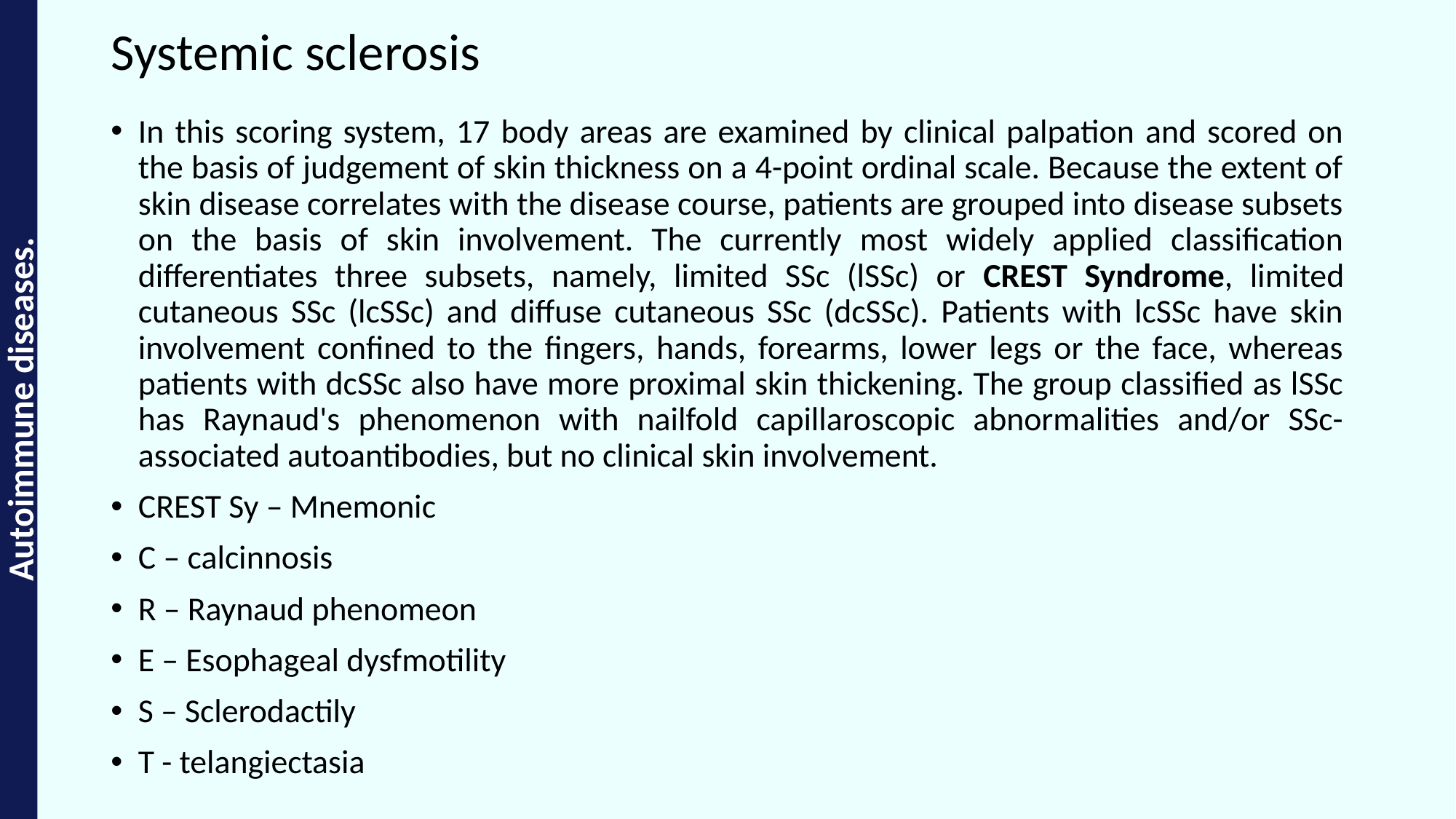

Autoimmune diseases.
# Systemic sclerosis
In this scoring system, 17 body areas are examined by clinical palpation and scored on the basis of judgement of skin thickness on a 4-point ordinal scale. Because the extent of skin disease correlates with the disease course, patients are grouped into disease subsets on the basis of skin involvement. The currently most widely applied classification differentiates three subsets, namely, limited SSc (lSSc) or CREST Syndrome, limited cutaneous SSc (lcSSc) and diffuse cutaneous SSc (dcSSc). Patients with lcSSc have skin involvement confined to the fingers, hands, forearms, lower legs or the face, whereas patients with dcSSc also have more proximal skin thickening. The group classified as lSSc has Raynaud's phenomenon with nailfold capillaroscopic abnormalities and/or SSc-associated autoantibodies, but no clinical skin involvement.
CREST Sy – Mnemonic
C – calcinnosis
R – Raynaud phenomeon
E – Esophageal dysfmotility
S – Sclerodactily
T - telangiectasia